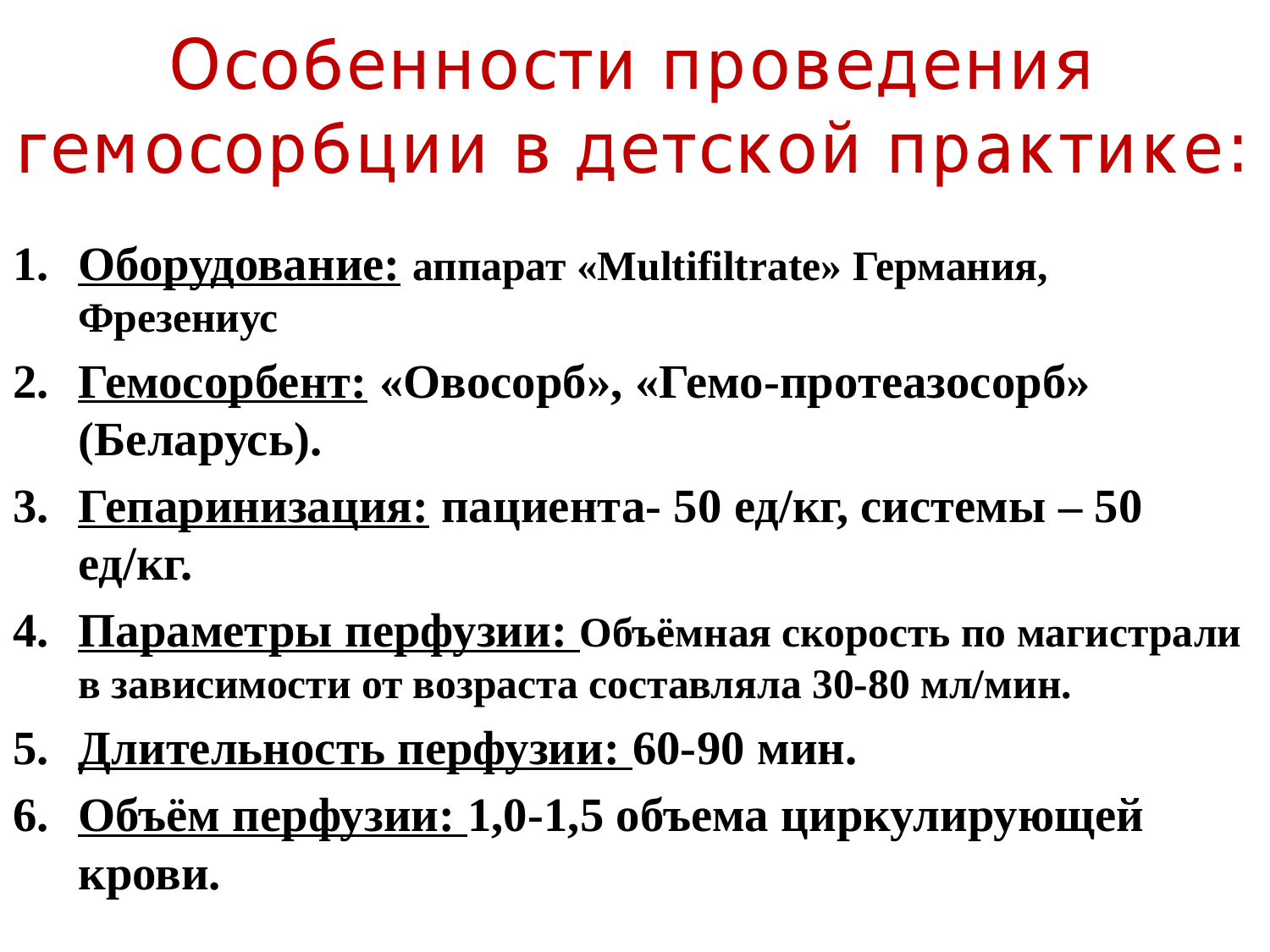

# Особенности проведения гемосорбции в детской практике:
Оборудование: аппарат «Multifiltrate» Германия, Фрезениус
Гемосорбент: «Овосорб», «Гемо-протеазосорб» (Беларусь).
Гепаринизация: пациента- 50 ед/кг, системы – 50 ед/кг.
Параметры перфузии: Объёмная скорость по магистрали в зависимости от возраста составляла 30-80 мл/мин.
Длительность перфузии: 60-90 мин.
Объём перфузии: 1,0-1,5 объема циркулирующей крови.